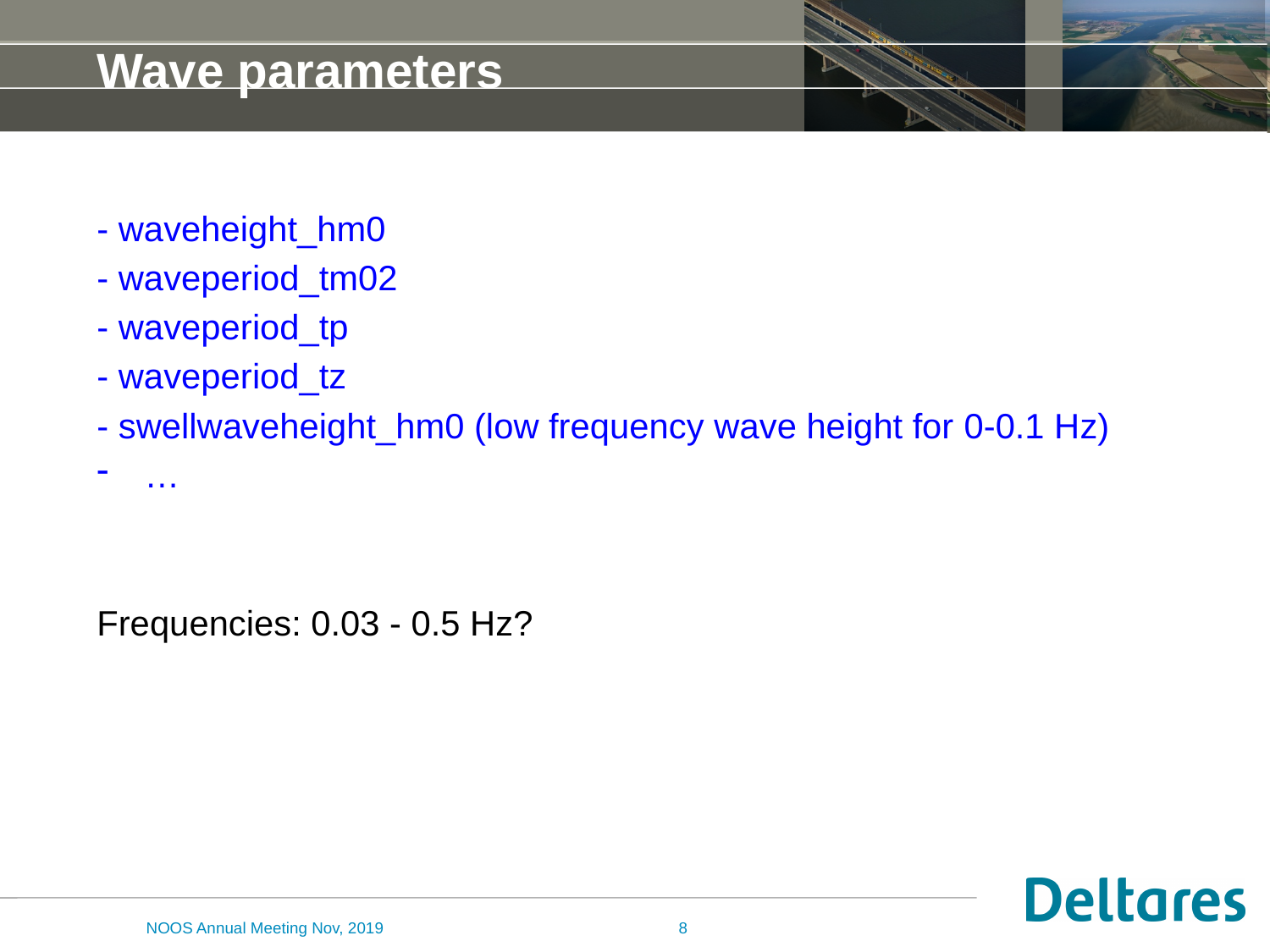

# Wave parameters
- waveheight_hm0
- waveperiod_tm02
- waveperiod_tp
- waveperiod_tz
- swellwaveheight_hm0 (low frequency wave height for 0-0.1 Hz)
…

Frequencies: 0.03 - 0.5 Hz?
NOOS Annual Meeting Nov, 2019
8